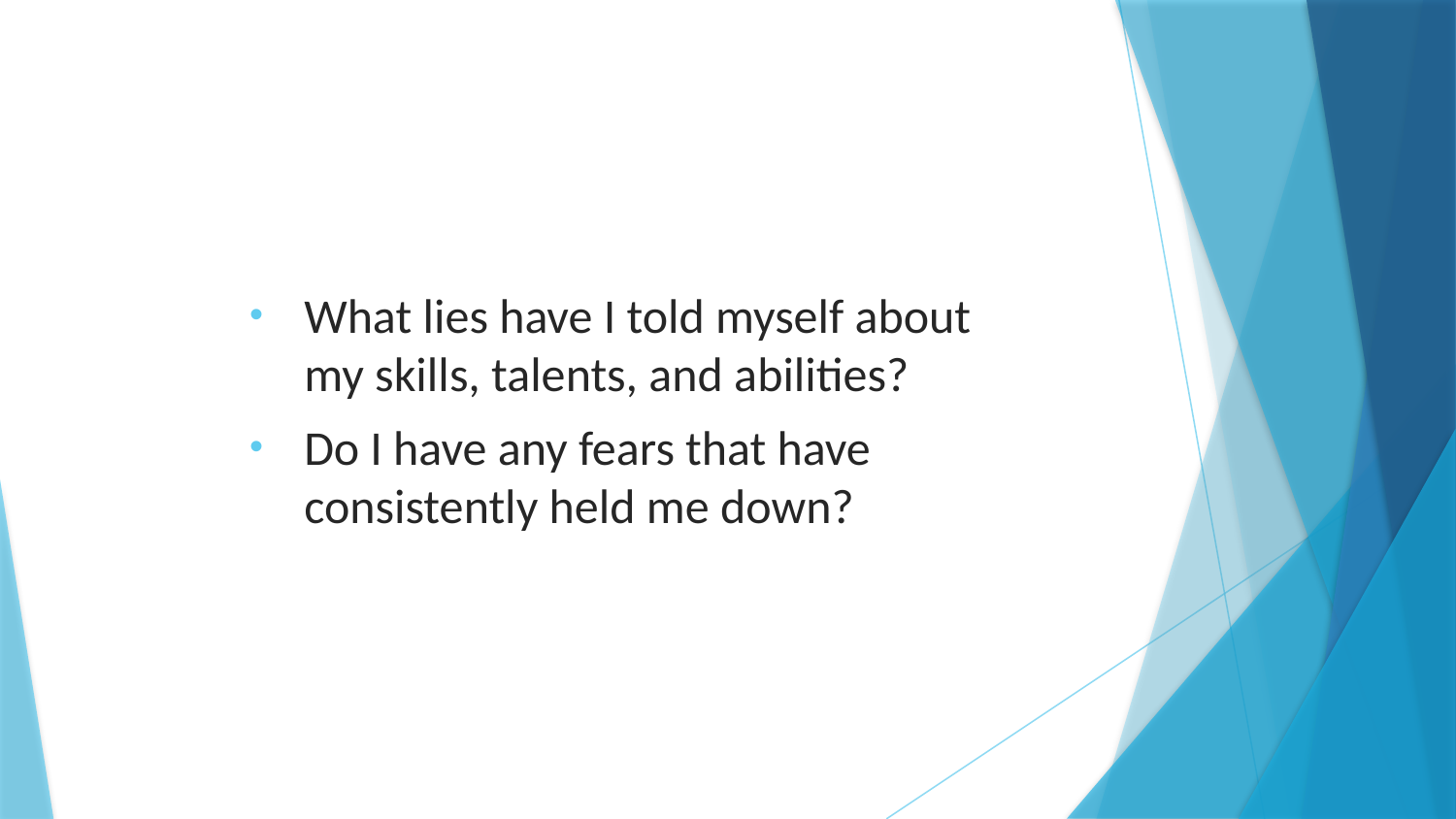

What lies have I told myself about my skills, talents, and abilities?
Do I have any fears that have consistently held me down?